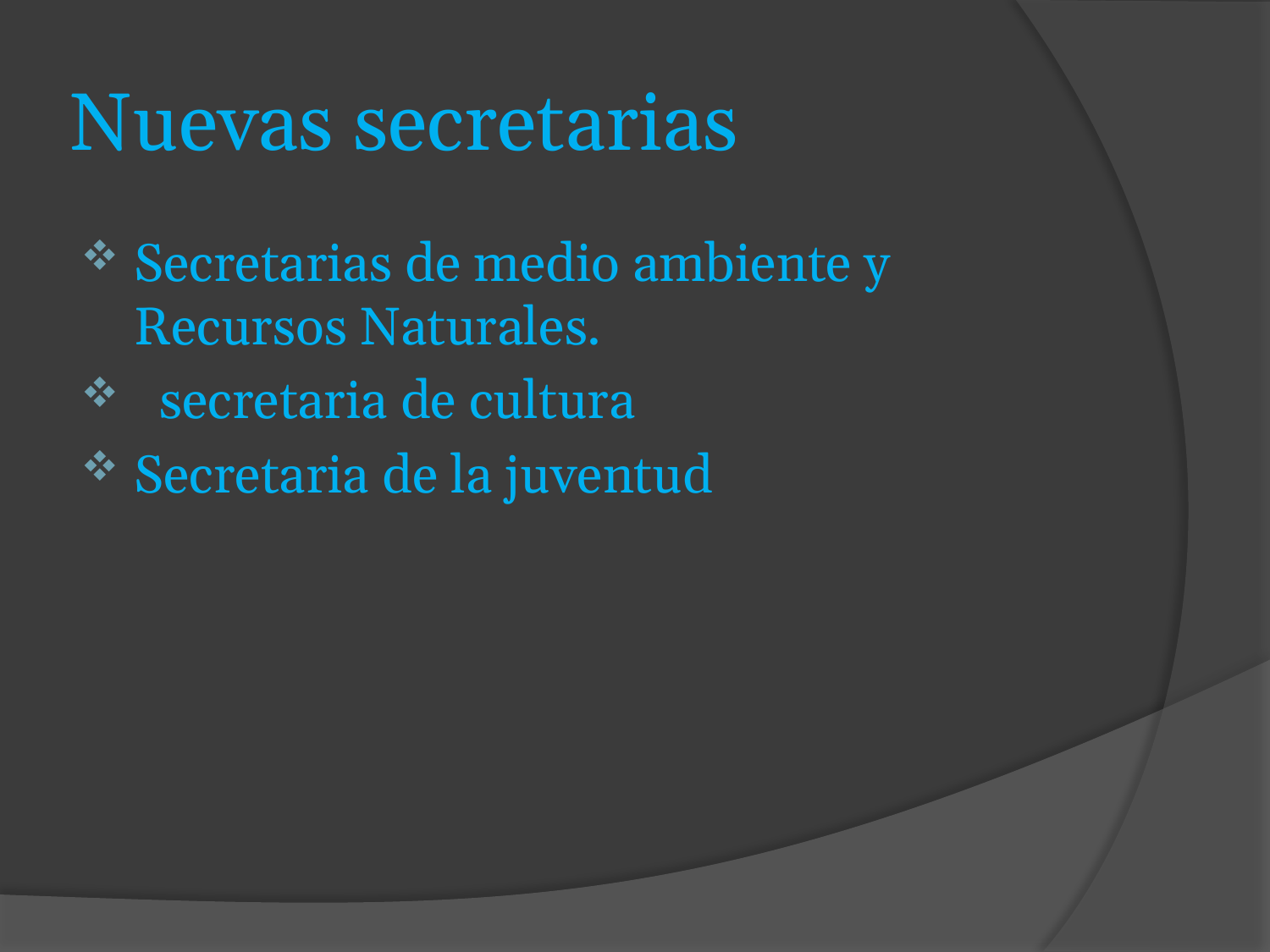

# Nuevas secretarias
Secretarias de medio ambiente y Recursos Naturales.
  secretaria de cultura
Secretaria de la juventud